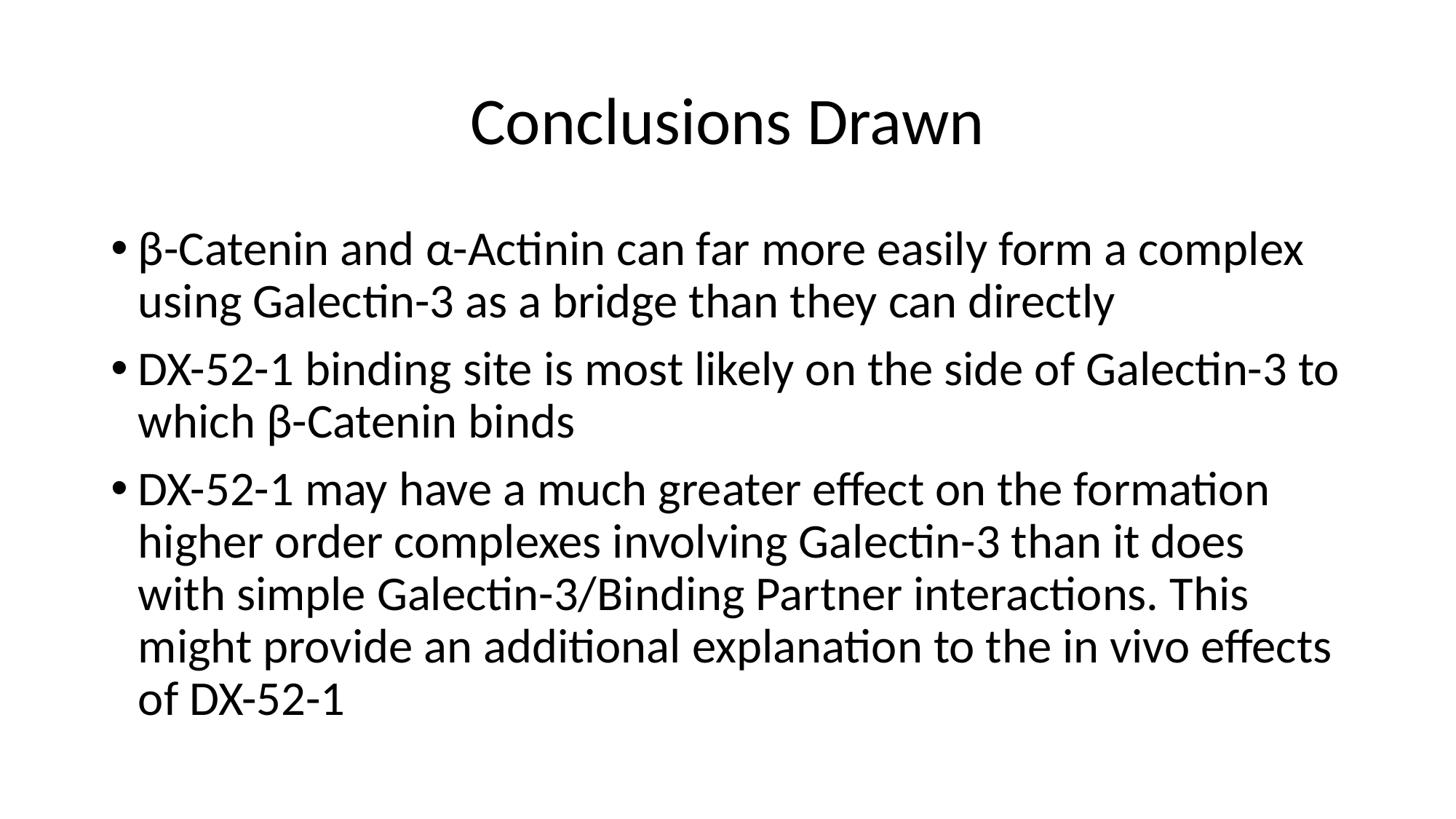

# Conclusions Drawn
β-Catenin and α-Actinin can far more easily form a complex using Galectin-3 as a bridge than they can directly
DX-52-1 binding site is most likely on the side of Galectin-3 to which β-Catenin binds
DX-52-1 may have a much greater effect on the formation higher order complexes involving Galectin-3 than it does with simple Galectin-3/Binding Partner interactions. This might provide an additional explanation to the in vivo effects of DX-52-1